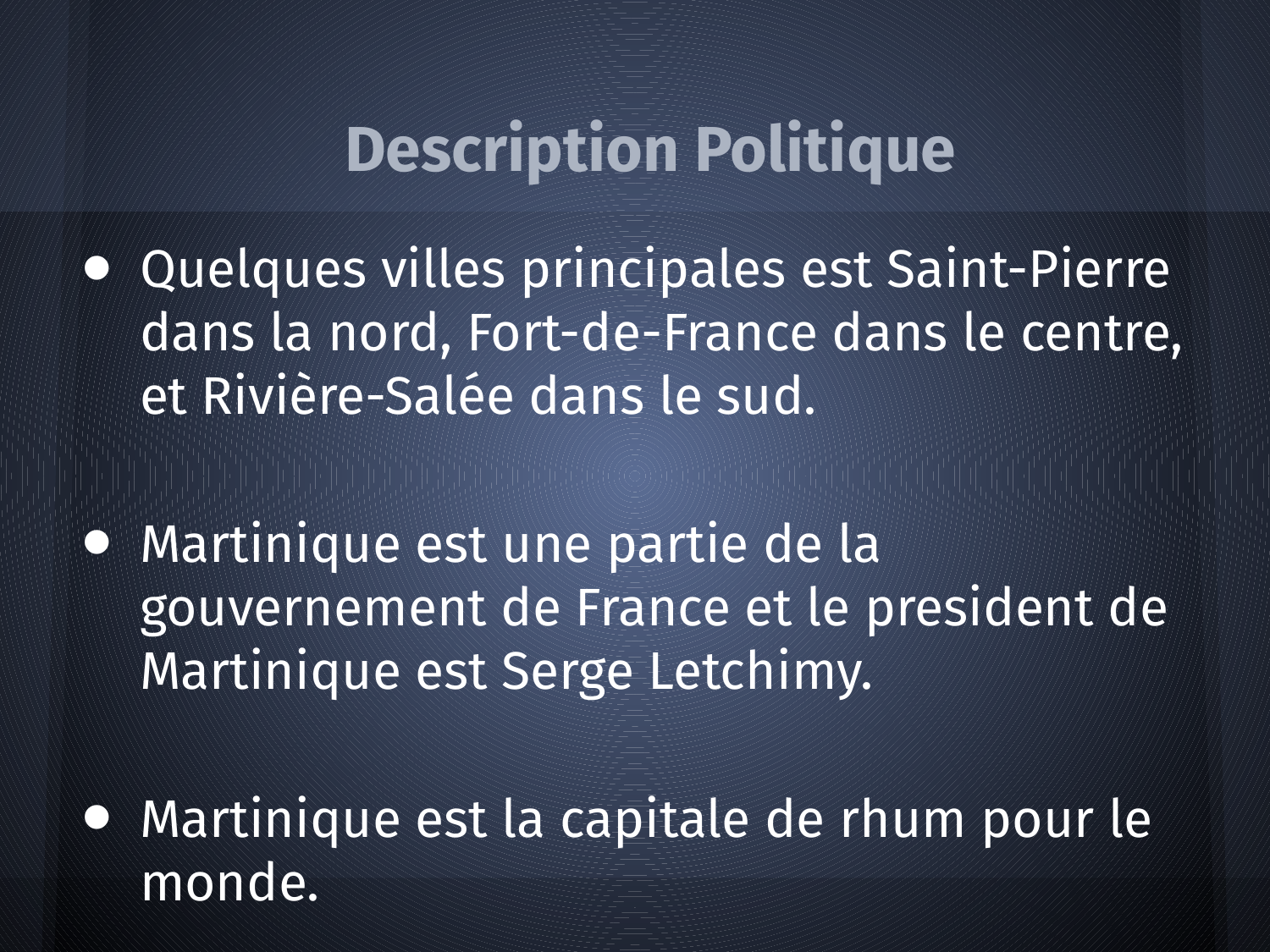

# Description Politique
Quelques villes principales est Saint-Pierre dans la nord, Fort-de-France dans le centre, et Rivière-Salée dans le sud.

Martinique est une partie de la gouvernement de France et le president de Martinique est Serge Letchimy.

Martinique est la capitale de rhum pour le monde.